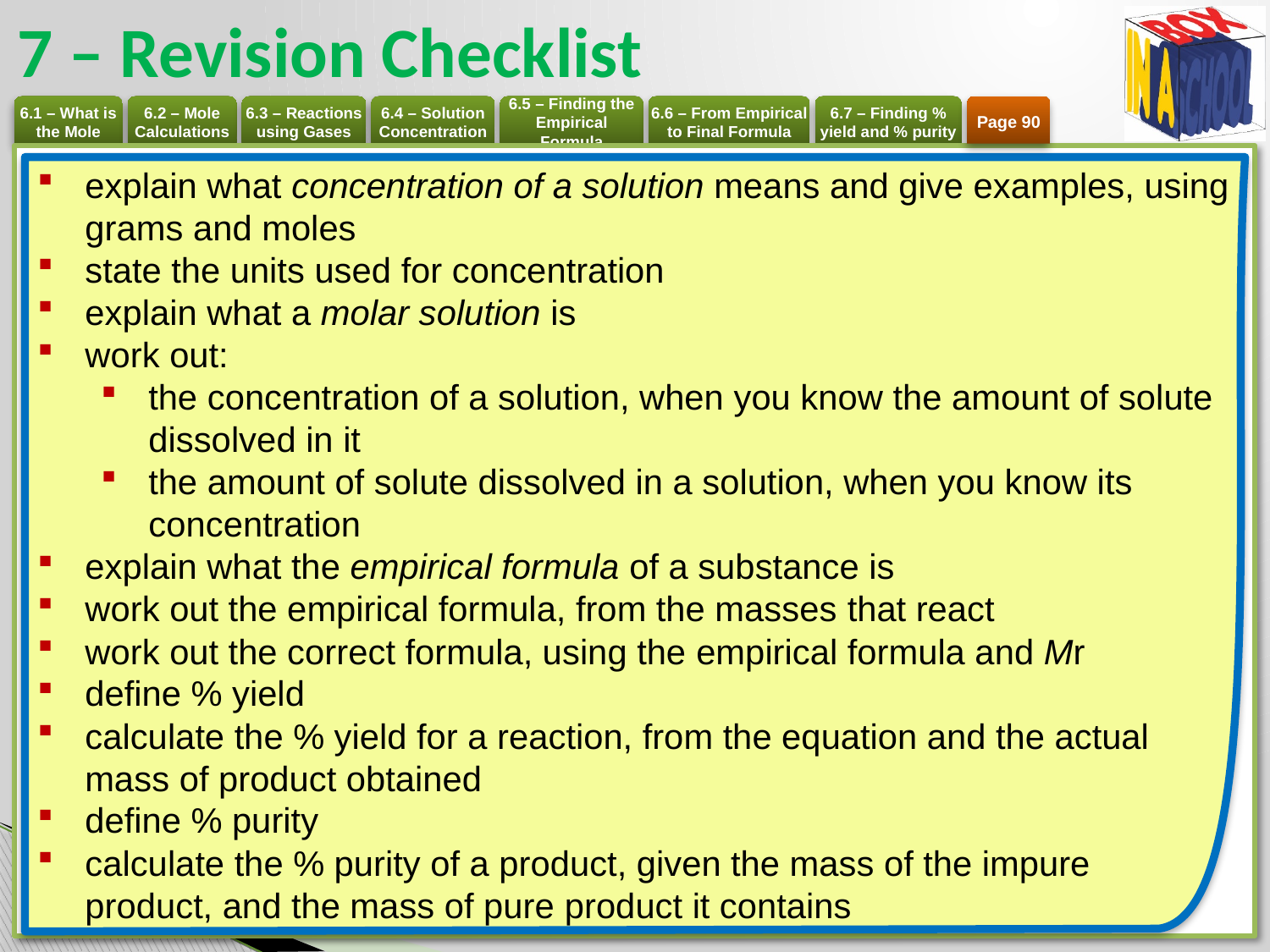

# 7 – Revision Checklist
Page 90
explain what concentration of a solution means and give examples, using grams and moles
state the units used for concentration
explain what a molar solution is
work out:
the concentration of a solution, when you know the amount of solute dissolved in it
the amount of solute dissolved in a solution, when you know its concentration
explain what the empirical formula of a substance is
work out the empirical formula, from the masses that react
work out the correct formula, using the empirical formula and Mr
define % yield
calculate the % yield for a reaction, from the equation and the actual mass of product obtained
define % purity
calculate the % purity of a product, given the mass of the impure
product, and the mass of pure product it contains